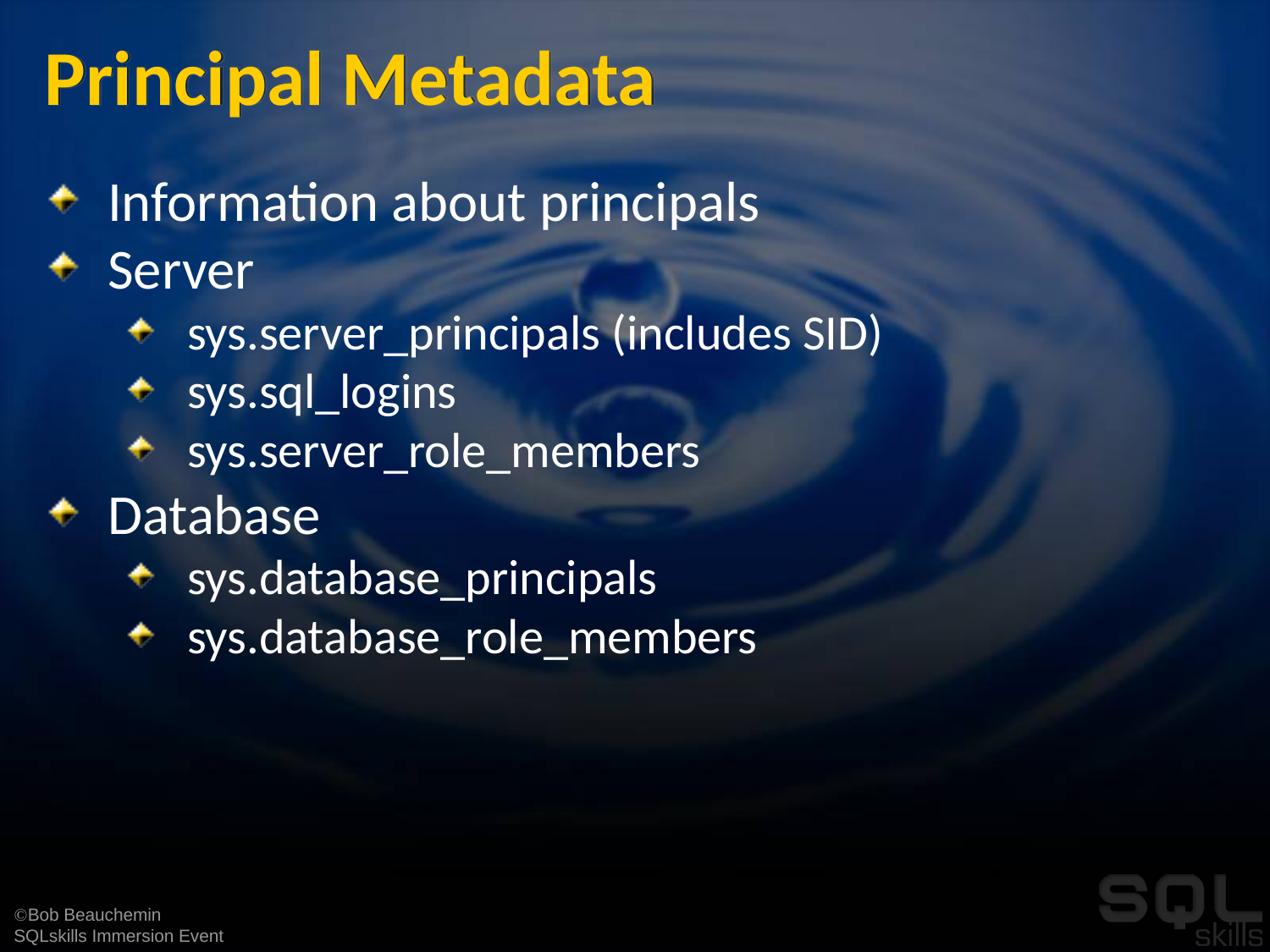

# Principal Metadata
Information about principals
Server
sys.server_principals (includes SID)
sys.sql_logins
sys.server_role_members
Database
sys.database_principals
sys.database_role_members